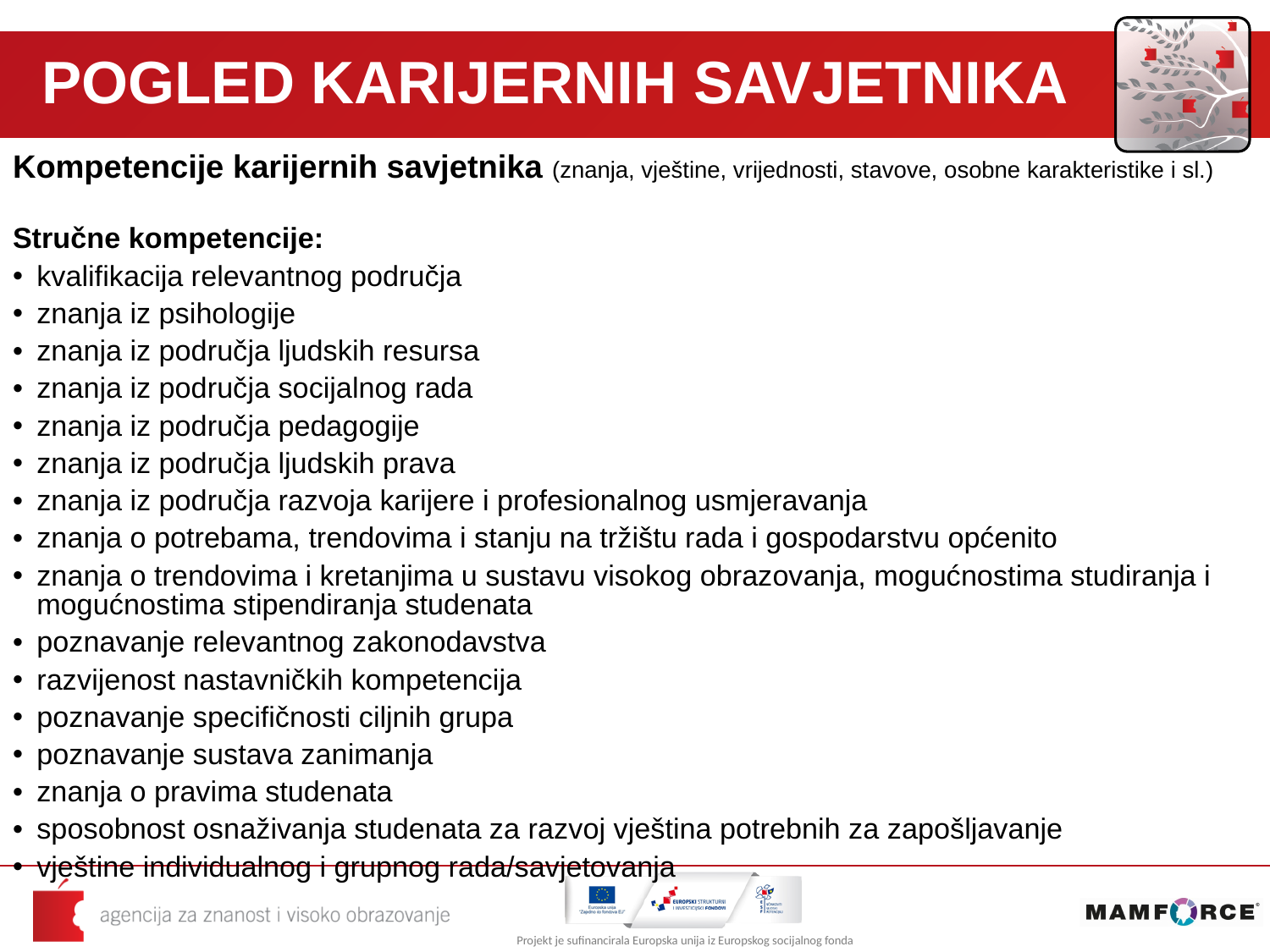

# POGLED KARIJERNIH SAVJETNIKA
Kompetencije karijernih savjetnika (znanja, vještine, vrijednosti, stavove, osobne karakteristike i sl.)

Stručne kompetencije:
kvalifikacija relevantnog područja
znanja iz psihologije
znanja iz područja ljudskih resursa
znanja iz područja socijalnog rada
znanja iz područja pedagogije
znanja iz područja ljudskih prava
znanja iz područja razvoja karijere i profesionalnog usmjeravanja
znanja o potrebama, trendovima i stanju na tržištu rada i gospodarstvu općenito
znanja o trendovima i kretanjima u sustavu visokog obrazovanja, mogućnostima studiranja i mogućnostima stipendiranja studenata
poznavanje relevantnog zakonodavstva
razvijenost nastavničkih kompetencija
poznavanje specifičnosti ciljnih grupa
poznavanje sustava zanimanja
znanja o pravima studenata
sposobnost osnaživanja studenata za razvoj vještina potrebnih za zapošljavanje
vještine individualnog i grupnog rada/savjetovanja